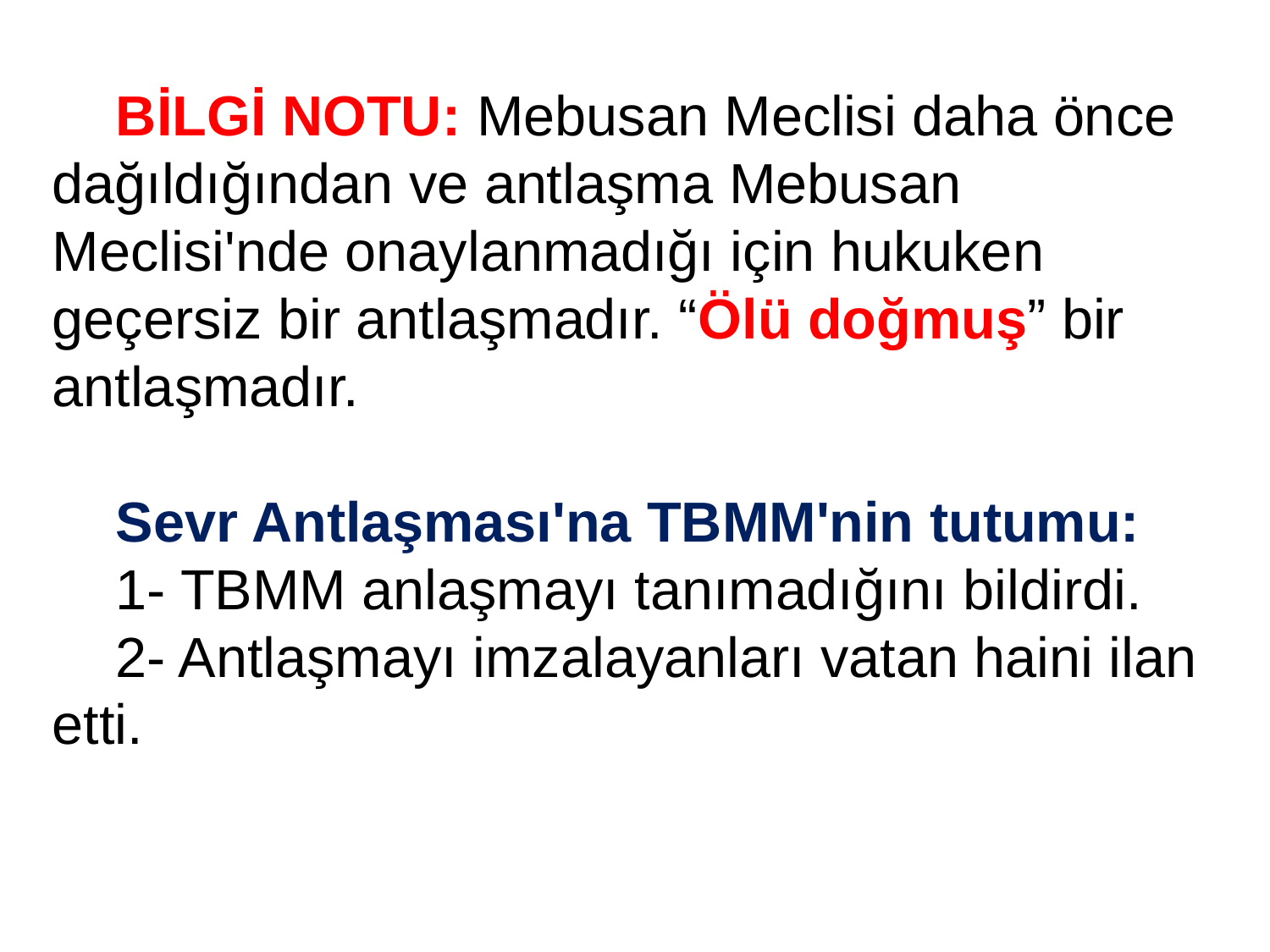

BİLGİ NOTU: Mebusan Meclisi daha önce dağıldığından ve antlaşma Mebusan Meclisi'nde onaylanmadığı için hukuken geçersiz bir antlaşmadır. “Ölü doğmuş” bir antlaşmadır.

Sevr Antlaşması'na TBMM'nin tutumu:
1- TBMM anlaşmayı tanımadığını bildirdi.
2- Antlaşmayı imzalayanları vatan haini ilan etti.